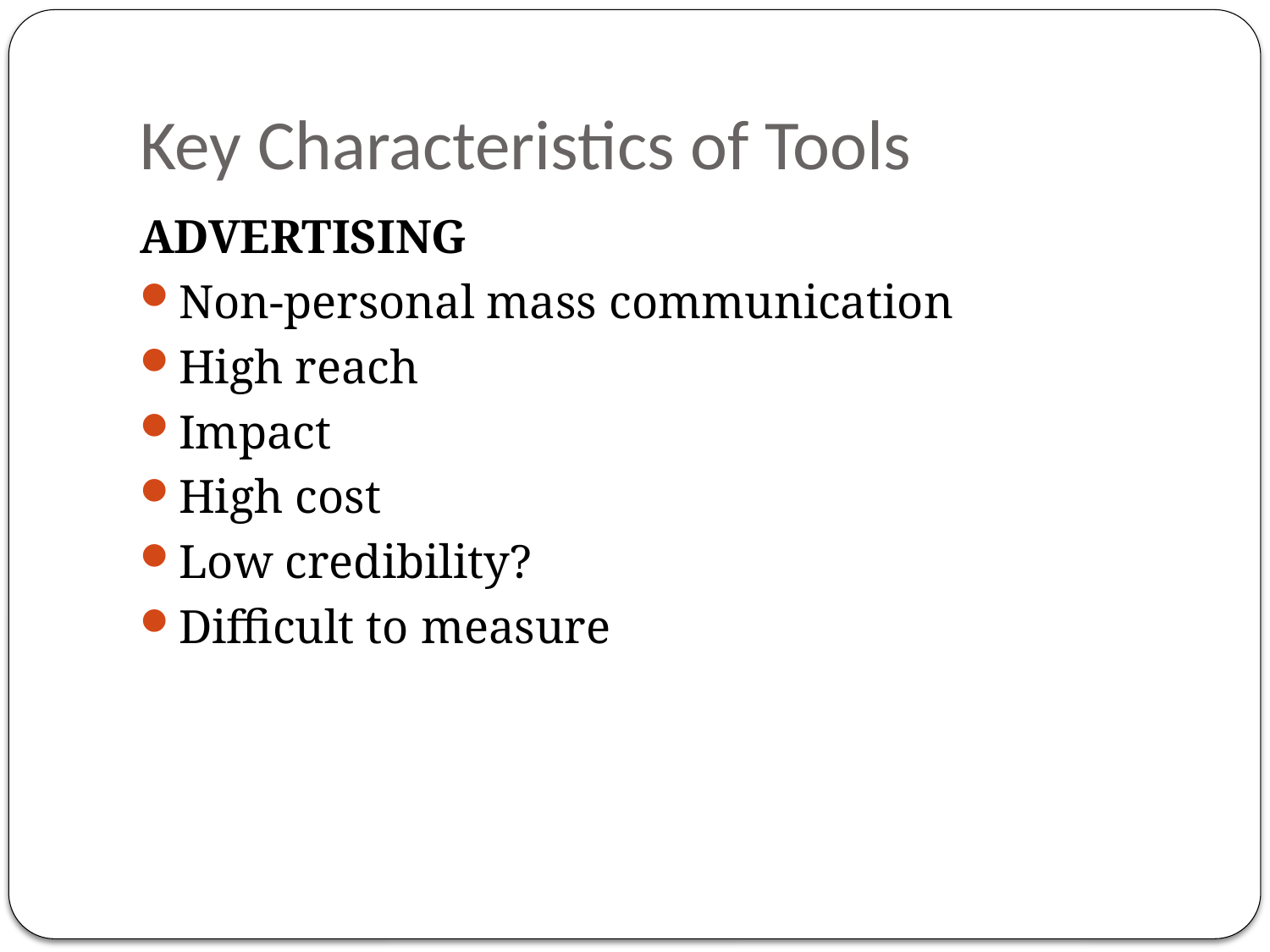

# Key Characteristics of Tools
ADVERTISING
Non-personal mass communication
High reach
Impact
High cost
Low credibility?
Difficult to measure